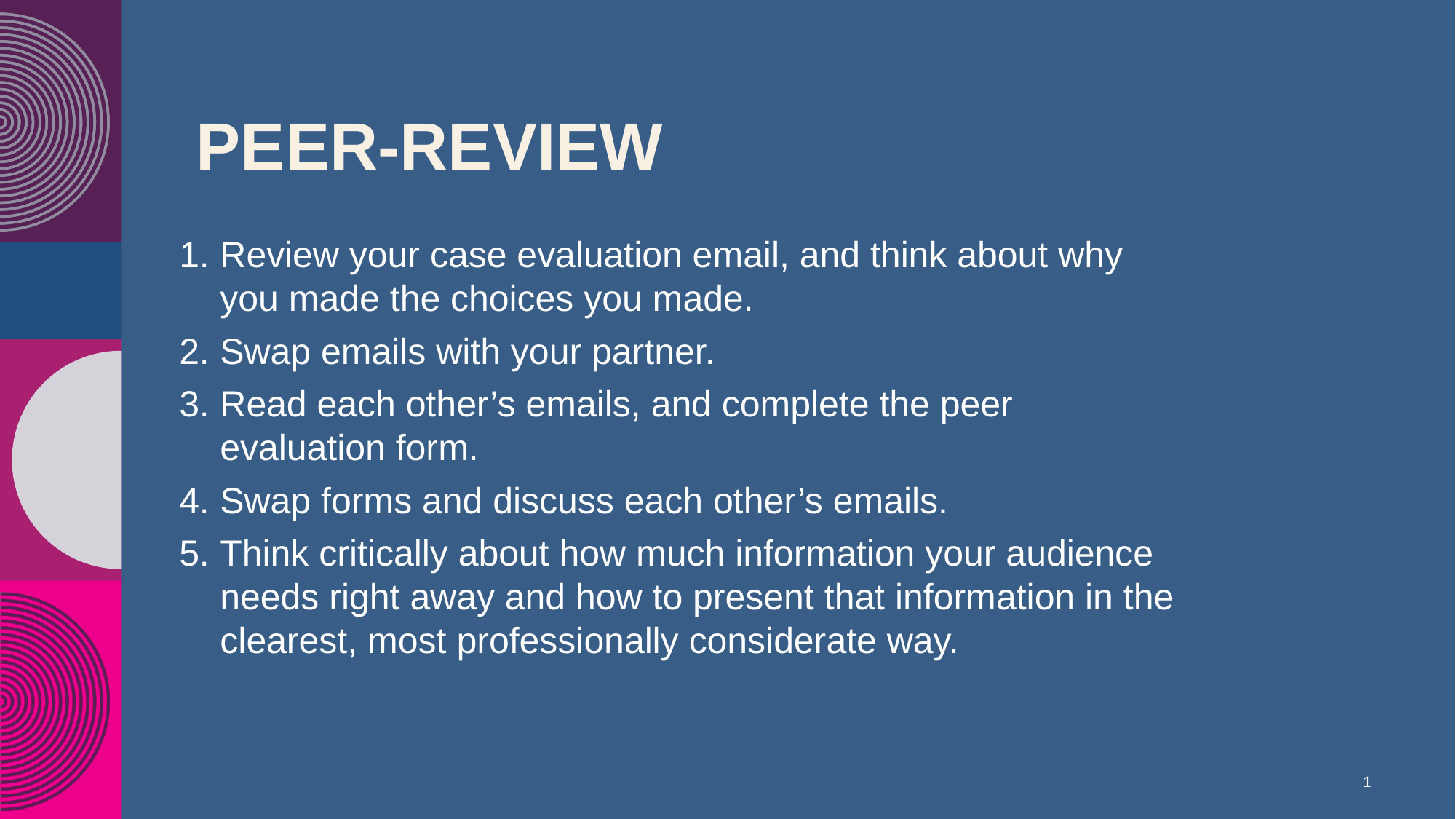

# Peer-Review
Review your case evaluation email, and think about why you made the choices you made.
Swap emails with your partner.
Read each other’s emails, and complete the peer evaluation form.
Swap forms and discuss each other’s emails.
Think critically about how much information your audience needs right away and how to present that information in the clearest, most professionally considerate way.
1